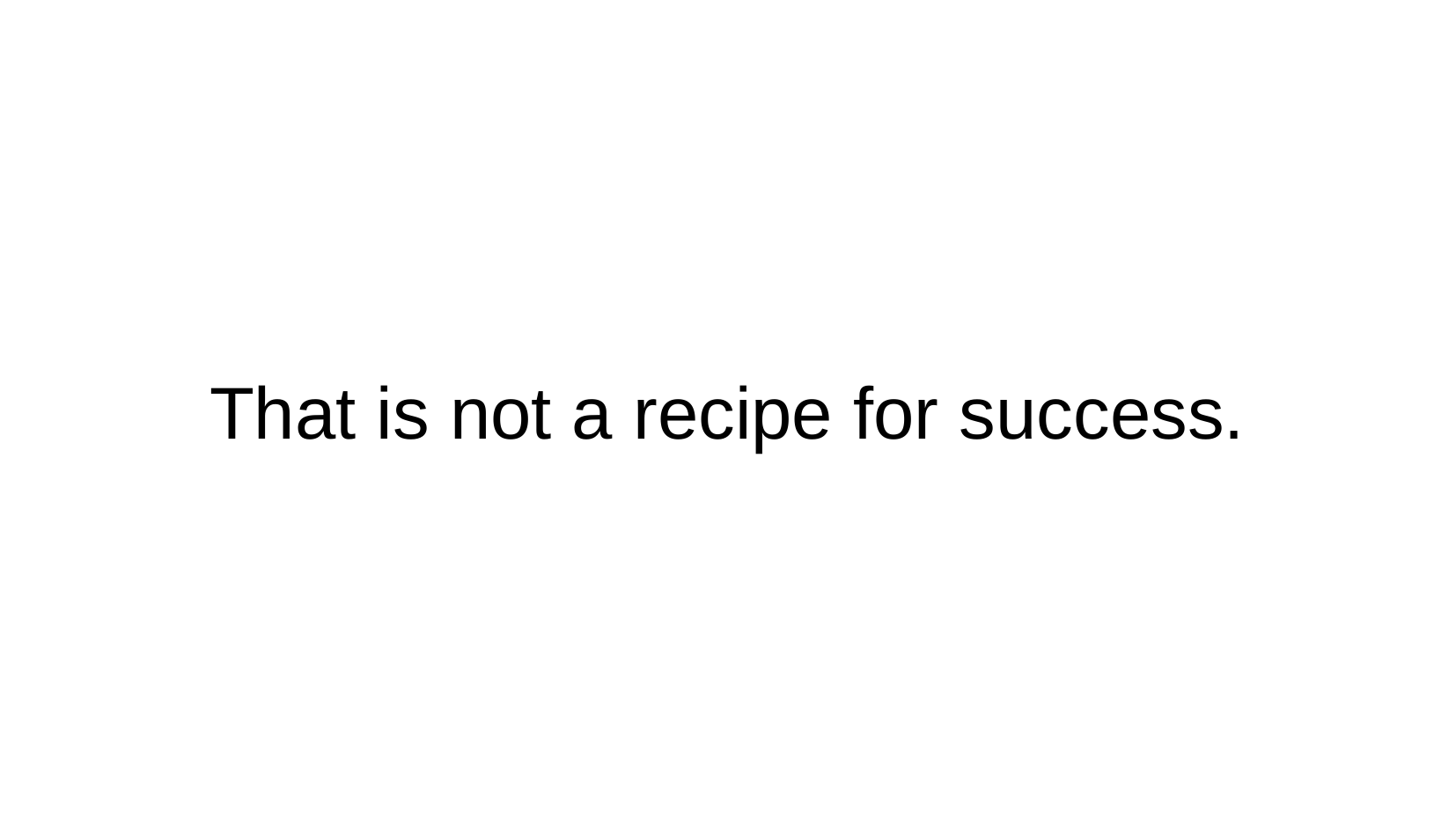

That is not a recipe for success.